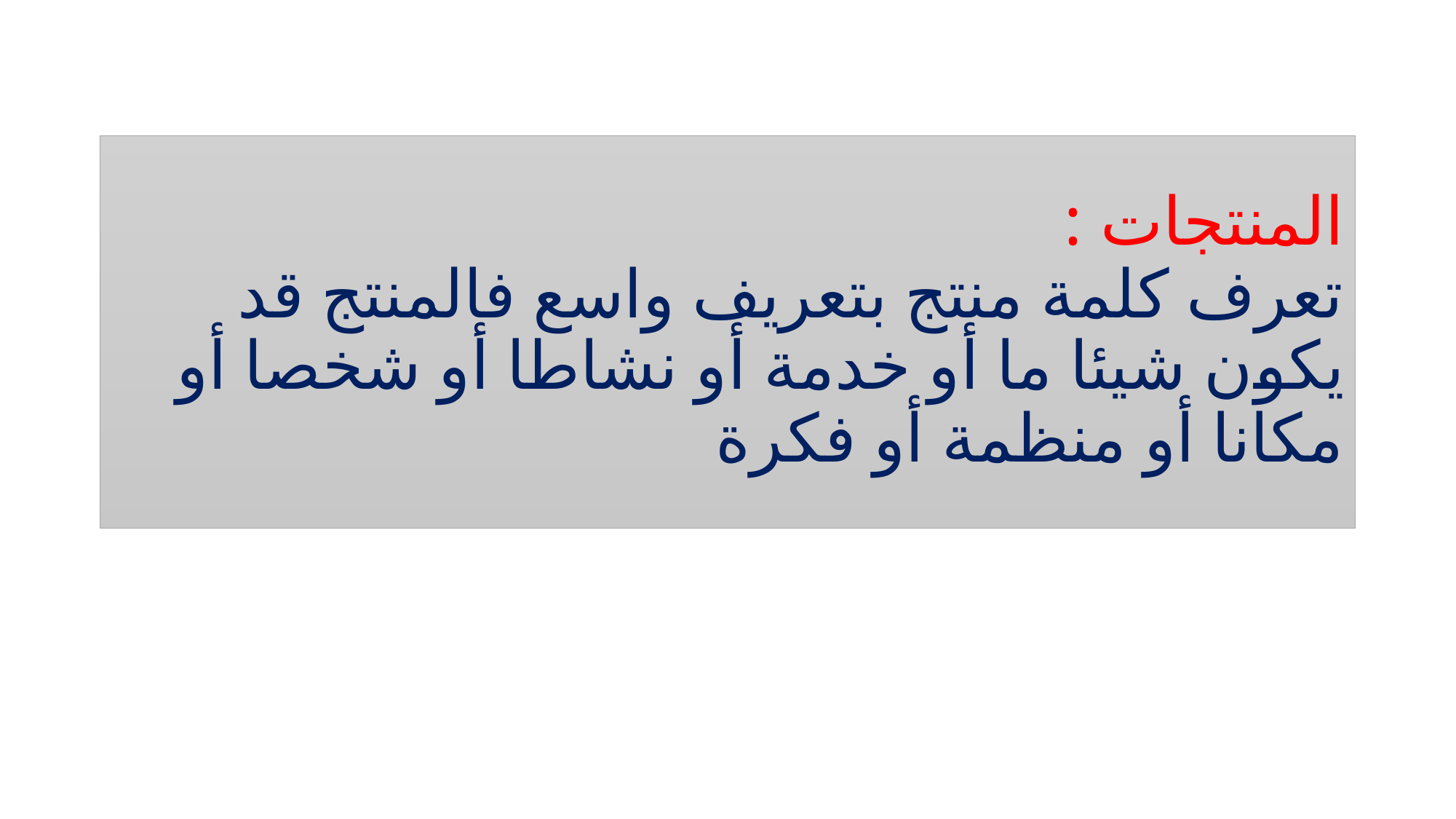

# المنتجات : تعرف كلمة منتج بتعريف واسع فالمنتج قد يكون شيئا ما أو خدمة أو نشاطا أو شخصا أو مكانا أو منظمة أو فكرة